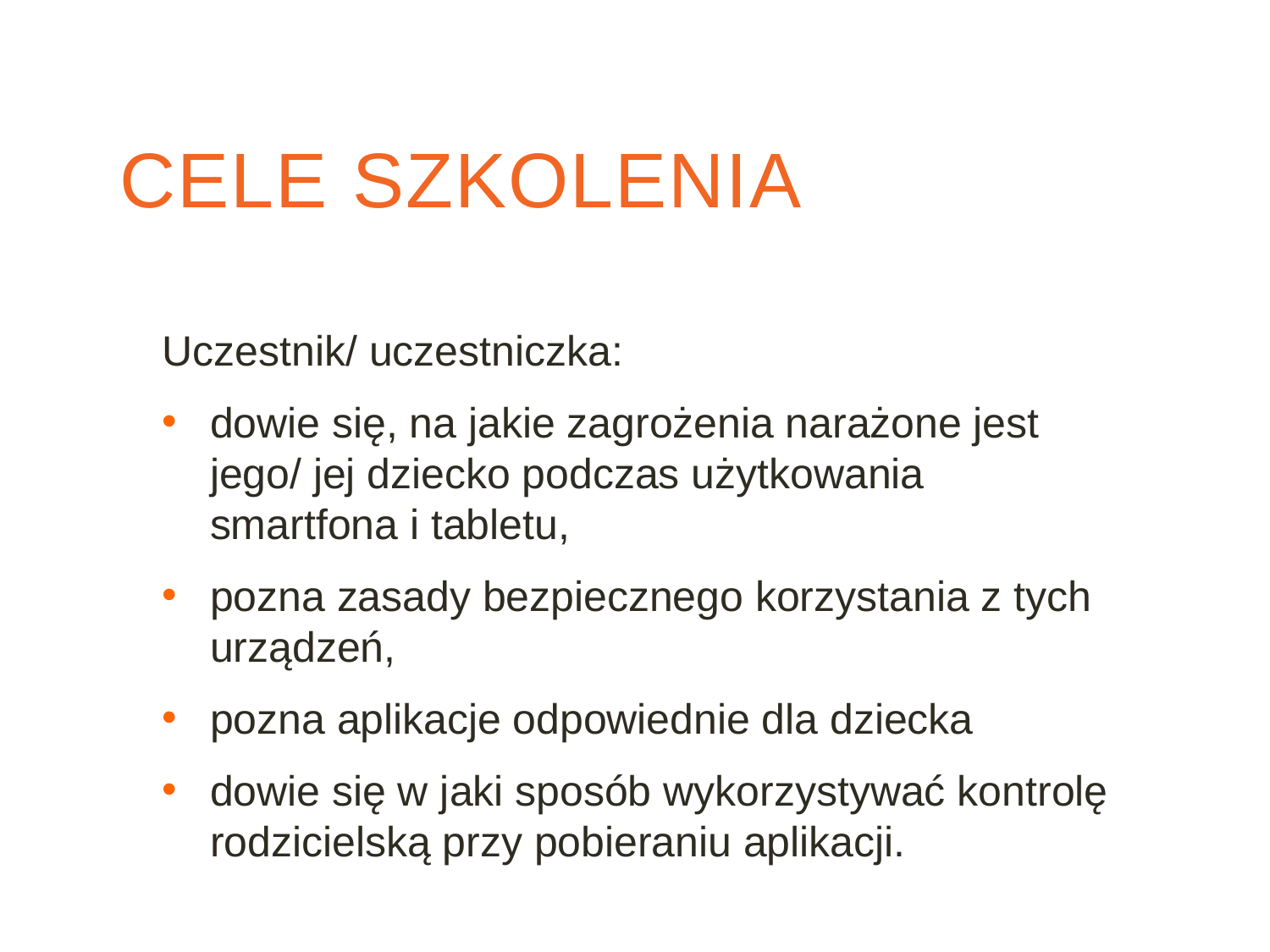

# Cele szkolenia
Uczestnik/ uczestniczka:
dowie się, na jakie zagrożenia narażone jest jego/ jej dziecko podczas użytkowania smartfona i tabletu,
pozna zasady bezpiecznego korzystania z tych urządzeń,
pozna aplikacje odpowiednie dla dziecka
dowie się w jaki sposób wykorzystywać kontrolę rodzicielską przy pobieraniu aplikacji.